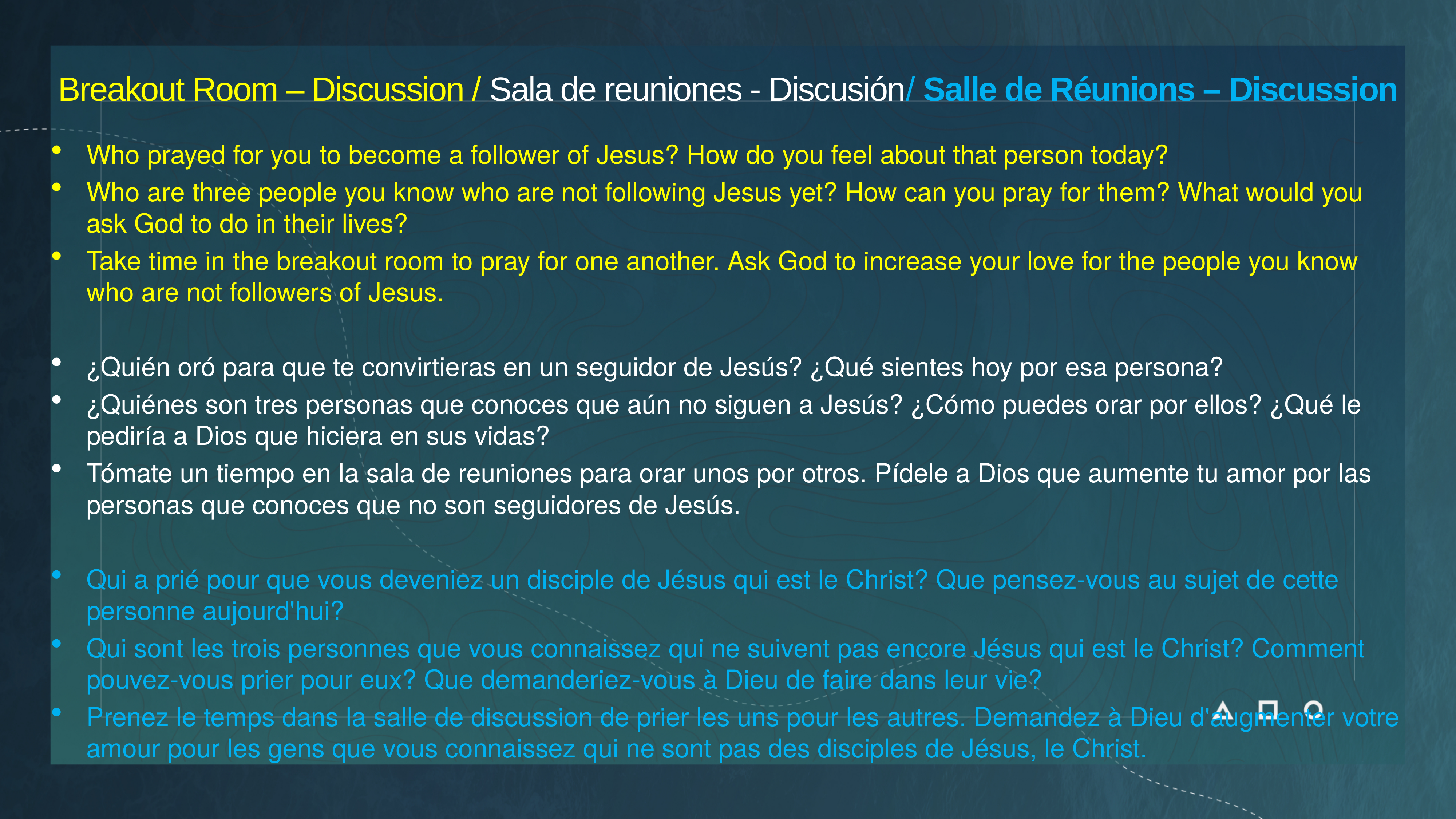

# Breakout Room – Discussion / Sala de reuniones - Discusión/ Salle de Réunions – Discussion
Who prayed for you to become a follower of Jesus? How do you feel about that person today?
Who are three people you know who are not following Jesus yet? How can you pray for them? What would you ask God to do in their lives?
Take time in the breakout room to pray for one another. Ask God to increase your love for the people you know who are not followers of Jesus.

¿Quién oró para que te convirtieras en un seguidor de Jesús? ¿Qué sientes hoy por esa persona?
¿Quiénes son tres personas que conoces que aún no siguen a Jesús? ¿Cómo puedes orar por ellos? ¿Qué le pediría a Dios que hiciera en sus vidas?
Tómate un tiempo en la sala de reuniones para orar unos por otros. Pídele a Dios que aumente tu amor por las personas que conoces que no son seguidores de Jesús.

Qui a prié pour que vous deveniez un disciple de Jésus qui est le Christ? Que pensez-vous au sujet de cette personne aujourd'hui?
Qui sont les trois personnes que vous connaissez qui ne suivent pas encore Jésus qui est le Christ? Comment pouvez-vous prier pour eux? Que demanderiez-vous à Dieu de faire dans leur vie?
Prenez le temps dans la salle de discussion de prier les uns pour les autres. Demandez à Dieu d'augmenter votre amour pour les gens que vous connaissez qui ne sont pas des disciples de Jésus, le Christ.